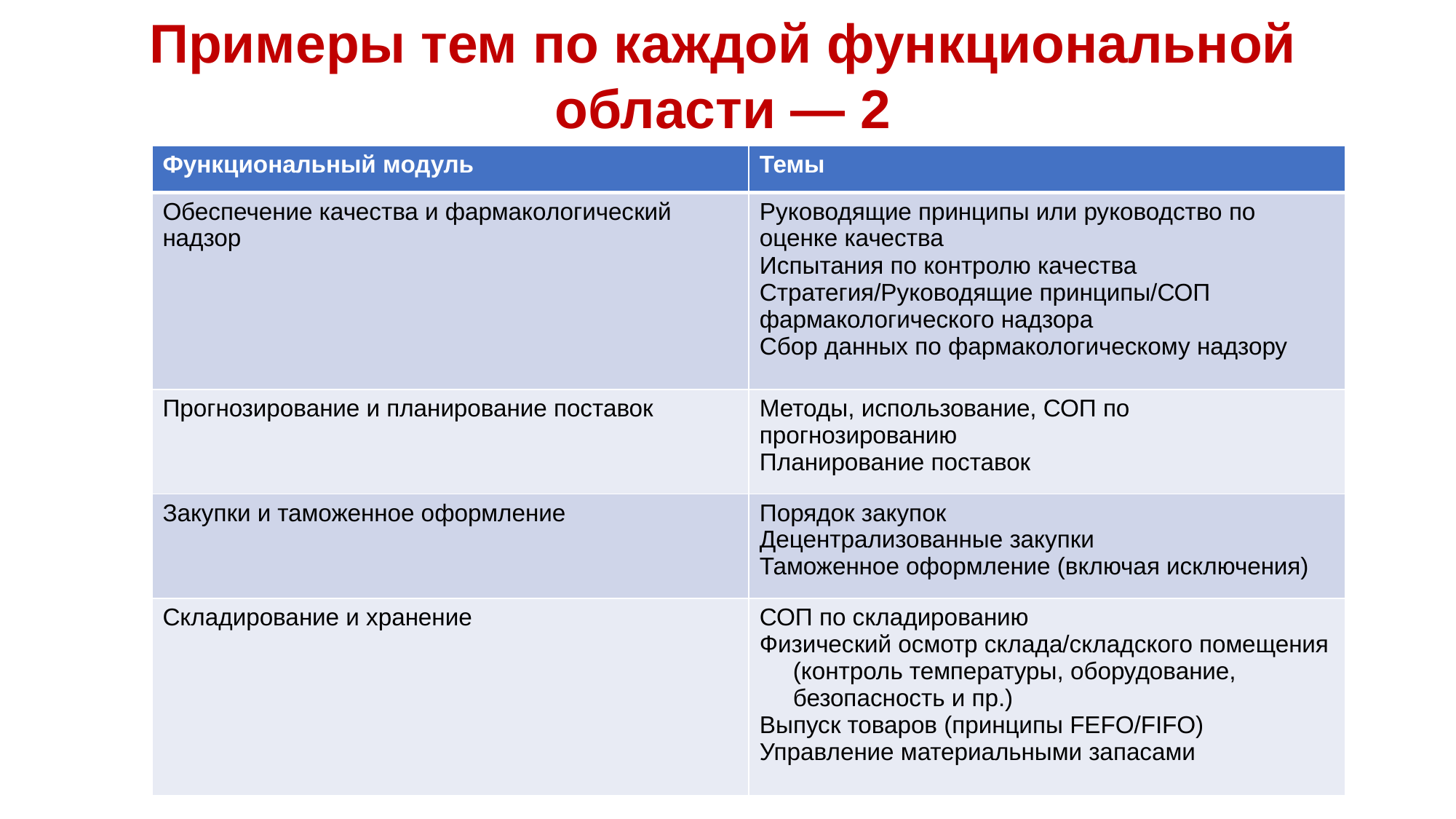

Примеры тем по каждой функциональной области — 2
| Функциональный модуль | Темы |
| --- | --- |
| Обеспечение качества и фармакологический надзор | Руководящие принципы или руководство по оценке качества Испытания по контролю качества Стратегия/Руководящие принципы/СОП фармакологического надзора Сбор данных по фармакологическому надзору |
| Прогнозирование и планирование поставок | Методы, использование, СОП по прогнозированию Планирование поставок |
| Закупки и таможенное оформление | Порядок закупок Децентрализованные закупки Таможенное оформление (включая исключения) |
| Складирование и хранение | СОП по складированию Физический осмотр склада/складского помещения (контроль температуры, оборудование, безопасность и пр.) Выпуск товаров (принципы FEFO/FIFO) Управление материальными запасами |